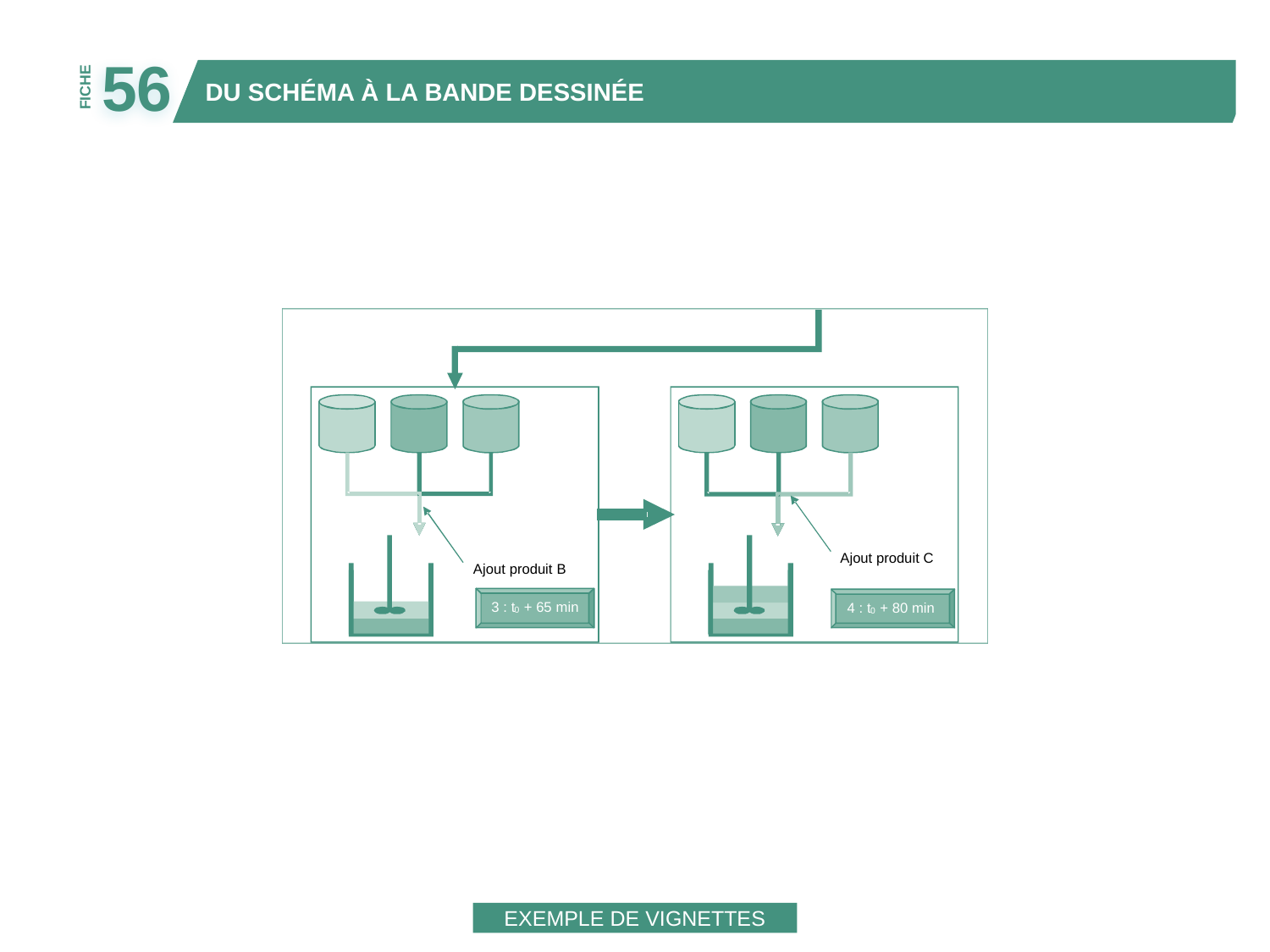

56

DU SCHÉMA À LA BANDE DESSINÉE
FICHE

Ajout produit C
Ajout produit B

3 : t
 + 65 min
4 : t
 + 80 min

0
0

EXEMPLE DE VIGNETTES